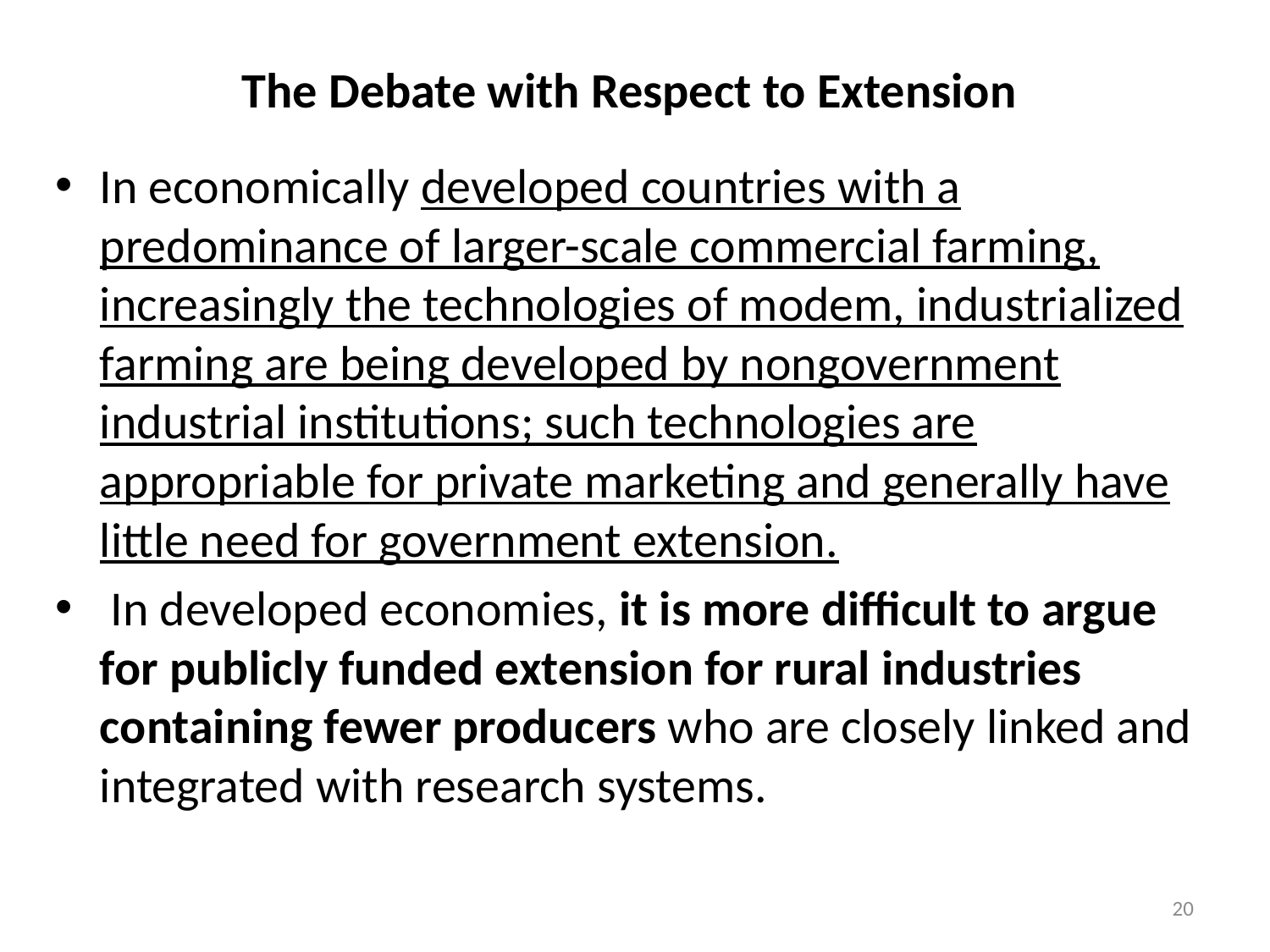

# The Debate with Respect to Extension
In economically developed countries with a predominance of larger-scale commercial farming, increasingly the technologies of modem, industrialized farming are being developed by nongovernment industrial institutions; such technologies are appropriable for private marketing and generally have little need for government extension.
 In developed economies, it is more difficult to argue for publicly funded extension for rural industries containing fewer producers who are closely linked and integrated with research systems.

20